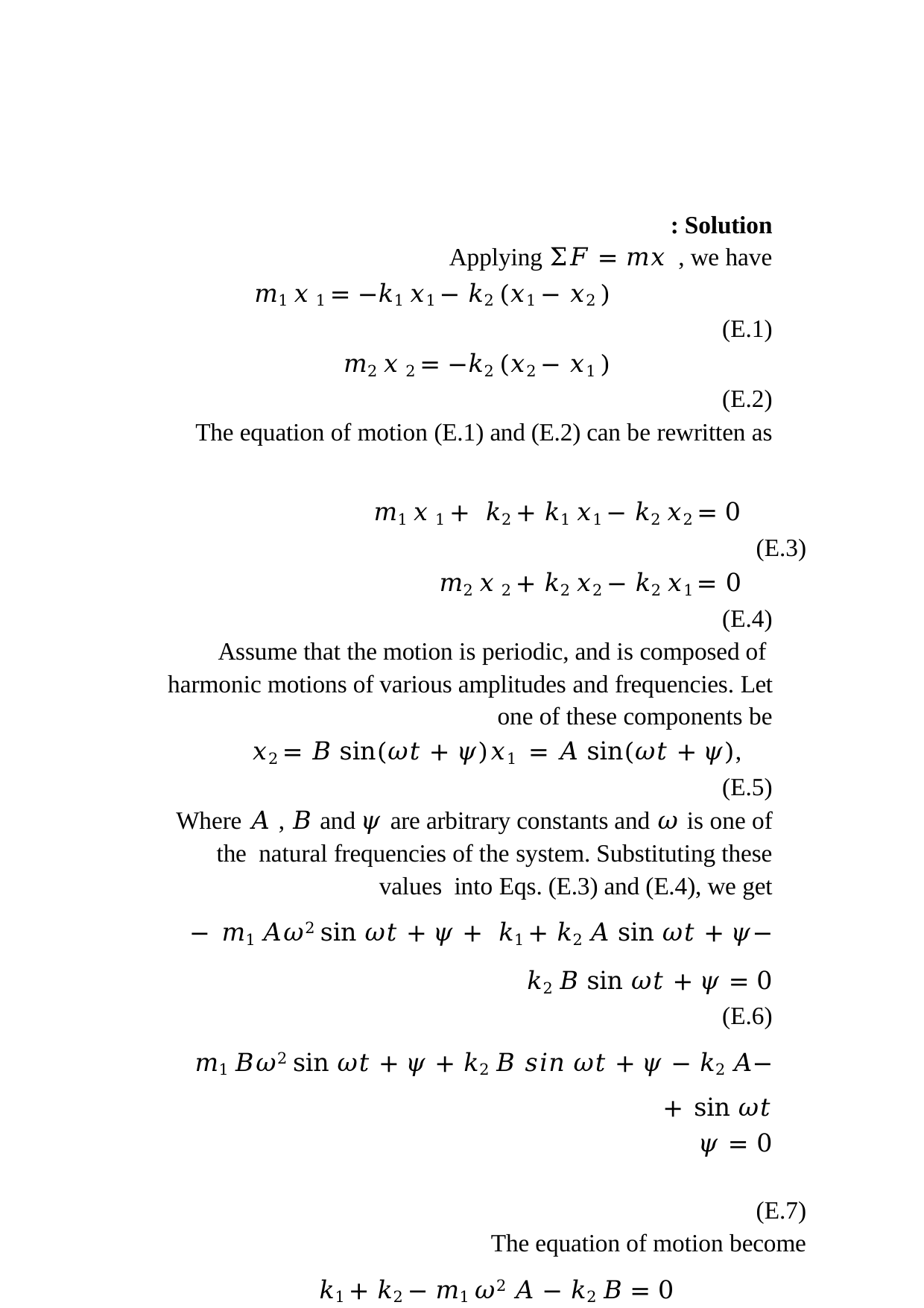

Solution :
Applying Σ𝐹 = 𝑚𝑥 , we have
𝑚1 𝑥 1 = −𝑘1 𝑥1 − 𝑘2 (𝑥1 − 𝑥2 )
(E.1)
𝑚2 𝑥 2 = −𝑘2 (𝑥2 − 𝑥1 )
(E.2)
The equation of motion (E.1) and (E.2) can be rewritten as

𝑚1 𝑥 1 + 𝑘2 + 𝑘1 𝑥1 − 𝑘2 𝑥2 = 0
(E.3)
𝑚2 𝑥 2 + 𝑘2 𝑥2 − 𝑘2 𝑥1 = 0
(E.4)
Assume that the motion is periodic, and is composed of  harmonic motions of various amplitudes and frequencies. Let  one of these components be
𝑥1   = 𝐴 sin(𝜔𝑡 + 𝜓),	𝑥2 = 𝐵 sin(𝜔𝑡 + 𝜓)
(E.5)
Where 𝐴 , 𝐵 and 𝜓 are arbitrary constants and 𝜔 is one of the  natural frequencies of the system. Substituting these values  into Eqs. (E.3) and (E.4), we get
−𝑚1 𝐴𝜔2 sin 𝜔𝑡 + 𝜓 + 𝑘1 + 𝑘2 𝐴 sin 𝜔𝑡 + 𝜓 −
𝑘2 𝐵 sin 𝜔𝑡 + 𝜓 = 0
(E.6)
−𝑚1 𝐵𝜔2 sin 𝜔𝑡 + 𝜓 + 𝑘2 𝐵 𝑠𝑖𝑛 𝜔𝑡 + 𝜓 − 𝑘2 𝐴 sin 𝜔𝑡 +
𝜓 = 0

(E.7)
The equation of motion become
 𝑘1 + 𝑘2 − 𝑚1 𝜔2 𝐴 − 𝑘2 𝐵 = 0
(E.8)